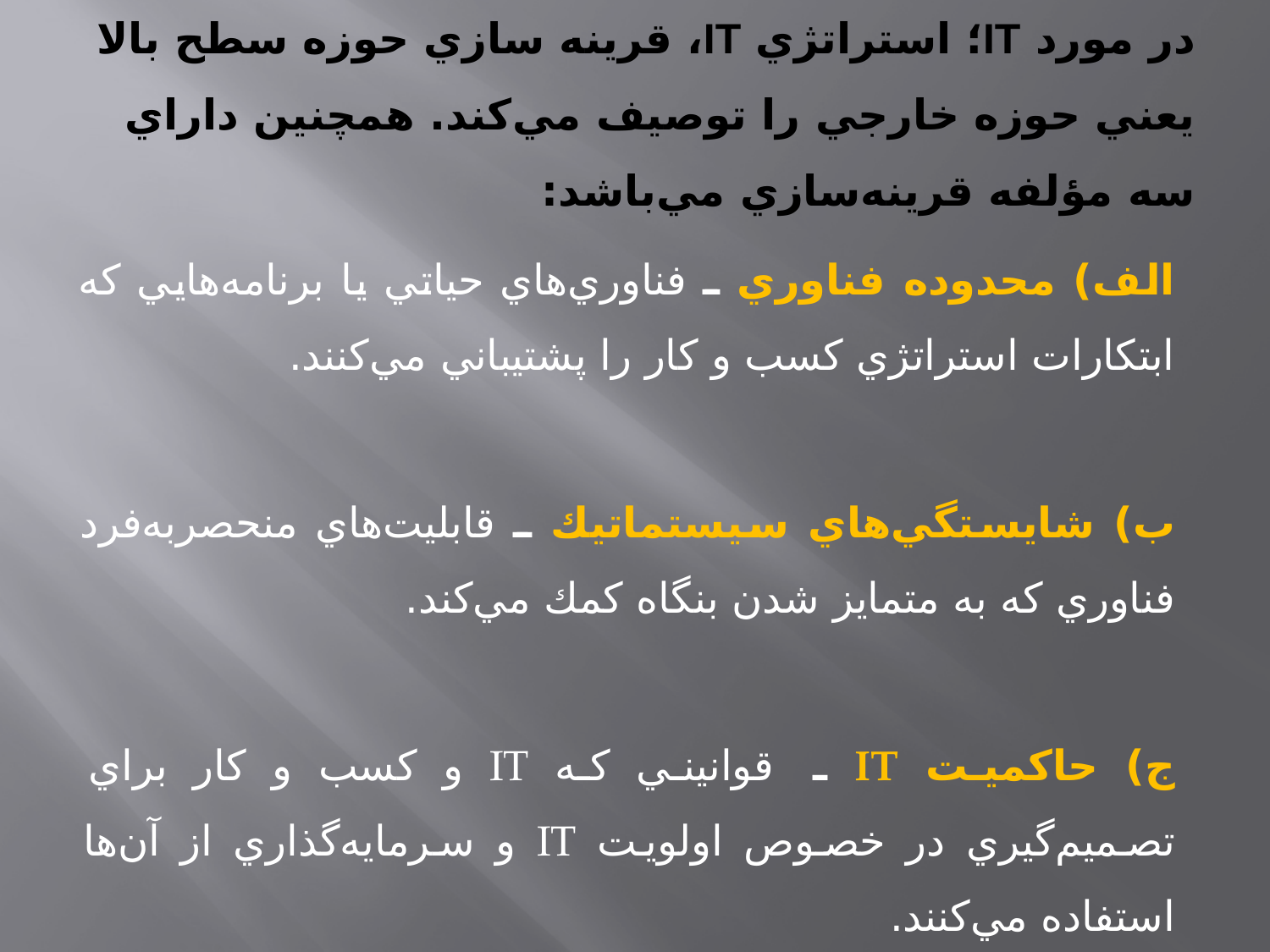

# در مورد IT؛ استراتژي IT، قرينه سازي حوزه سطح بالا يعني حوزه خارجي را توصيف مي‌كند. همچنين داراي سه مؤلفه قرينه‌سازي مي‌باشد:
الف) محدوده فناوري ـ فناوري‌هاي حياتي يا برنامه‌هايي كه ابتكارات استراتژي كسب و كار را پشتيباني مي‌كنند.

ب) شايستگي‌هاي سيستماتيك ـ قابليت‌هاي منحصربه‌فرد فناوري كه به متمايز شدن بنگاه كمك مي‌كند.

ج) حاكميت IT ـ قوانيني كه IT و كسب و كار براي تصميم‌گيري در خصوص اولويت IT و سرمايه‌گذاري از آن‌ها استفاده مي‌كنند.